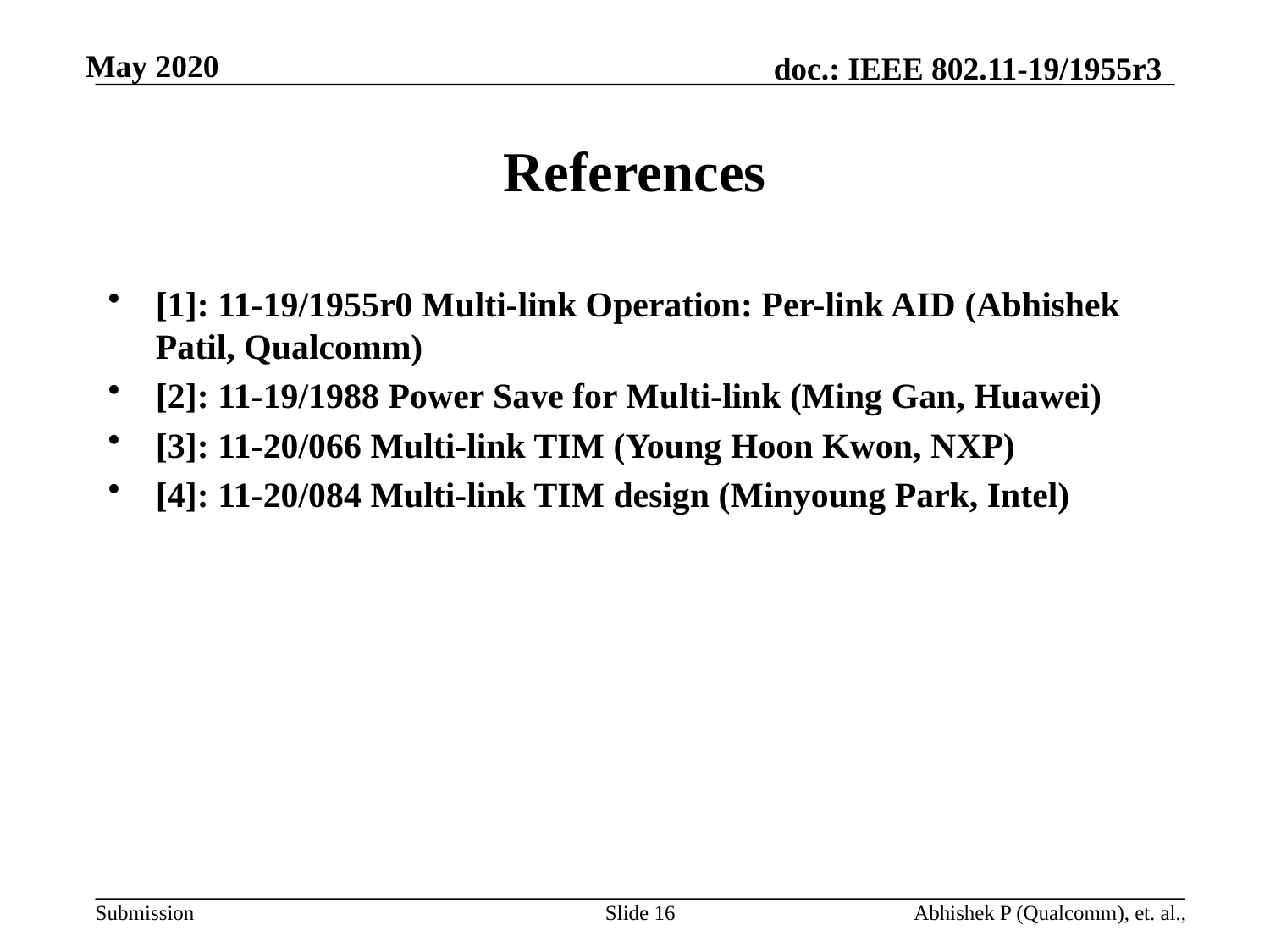

# References
[1]: 11-19/1955r0 Multi-link Operation: Per-link AID (Abhishek Patil, Qualcomm)
[2]: 11-19/1988 Power Save for Multi-link (Ming Gan, Huawei)
[3]: 11-20/066 Multi-link TIM (Young Hoon Kwon, NXP)
[4]: 11-20/084 Multi-link TIM design (Minyoung Park, Intel)

Slide 16
Abhishek P (Qualcomm), et. al.,